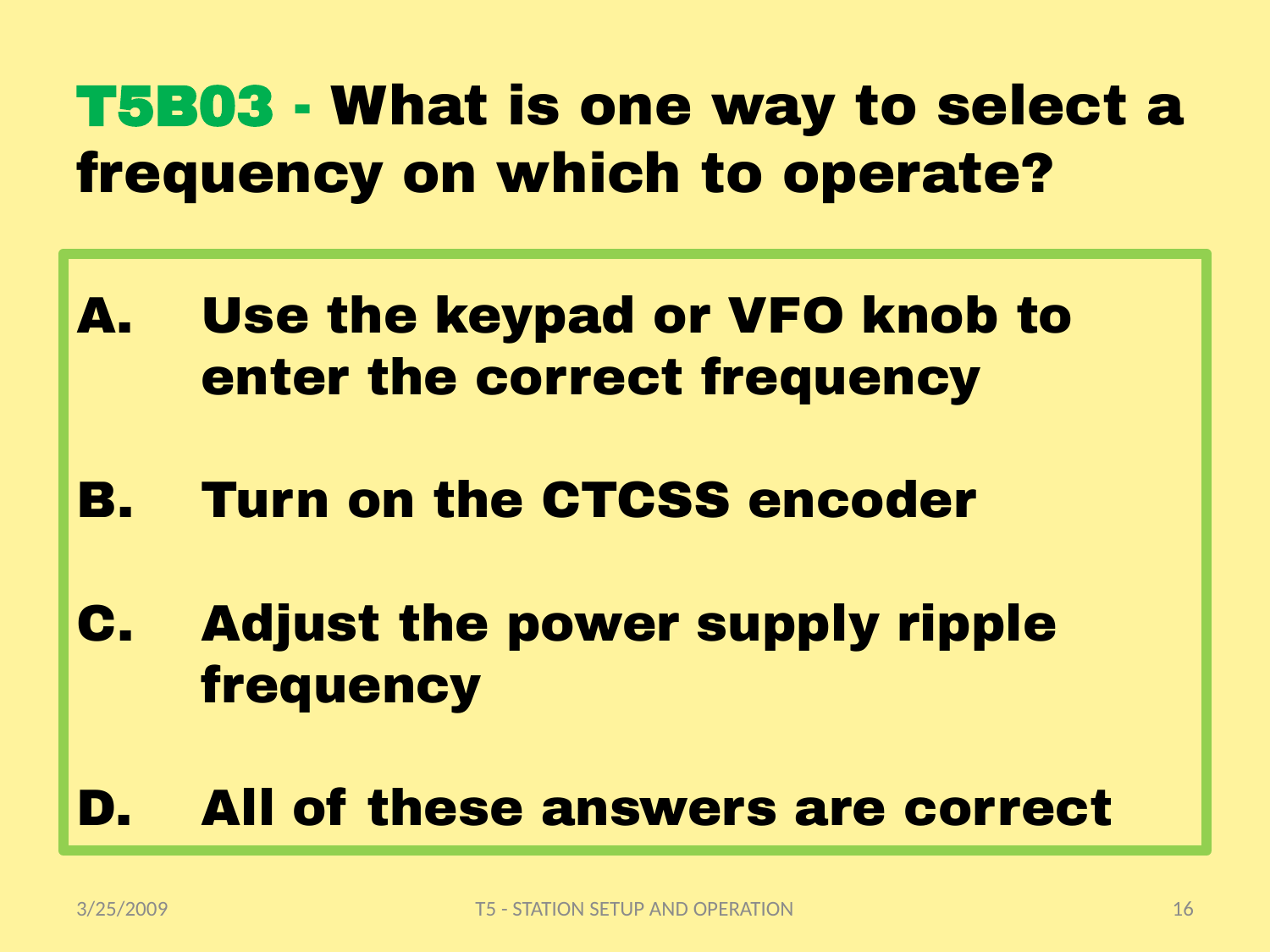

# T5B03 - What is one way to select a frequency on which to operate?

Use the keypad or VFO knob to enter the correct frequency

Turn on the CTCSS encoder

Adjust the power supply ripple frequency

All of these answers are correct

3/25/2009
T5 - STATION SETUP AND OPERATION
16